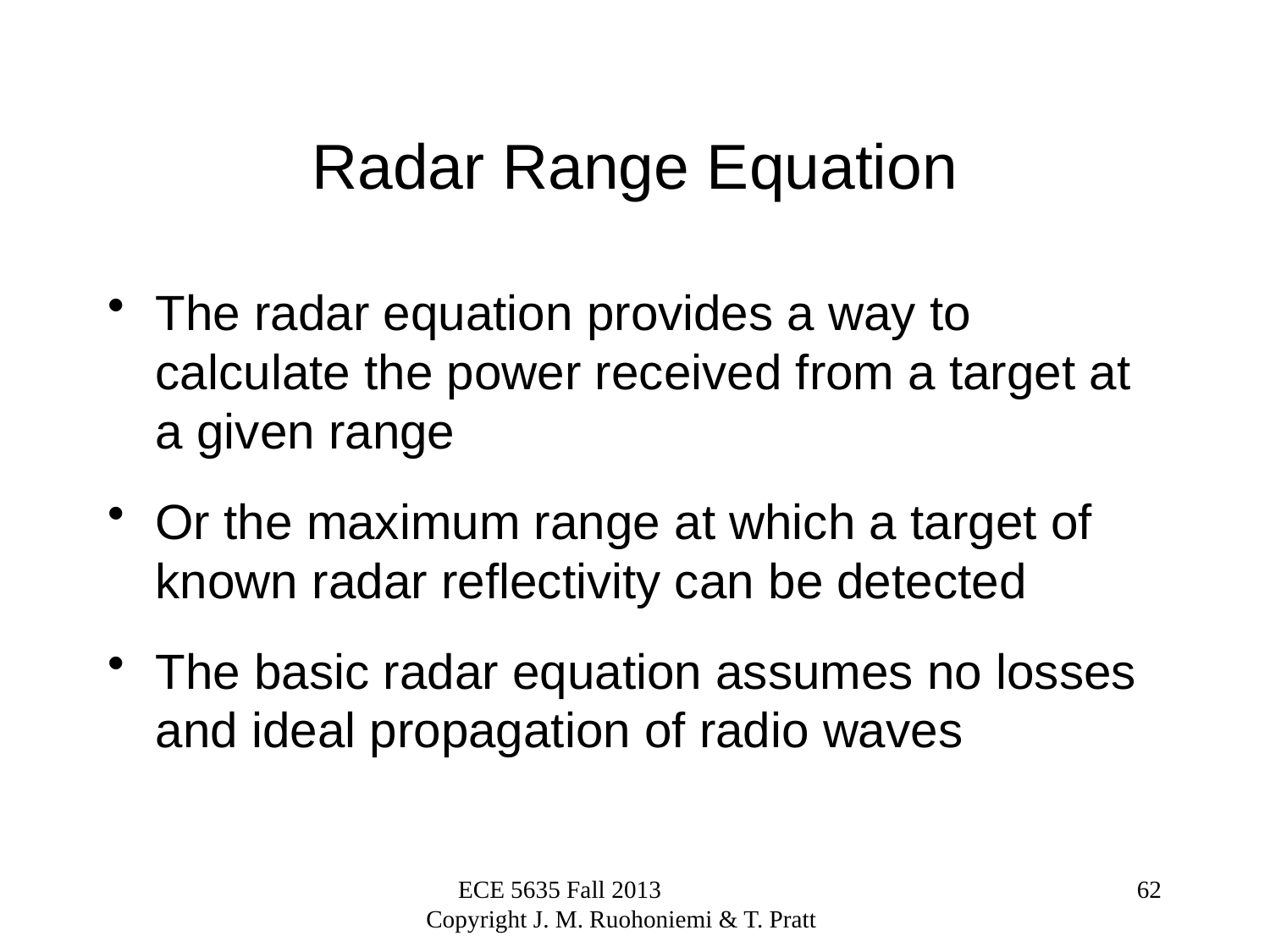

# Radar Range Equation
The radar equation provides a way to calculate the power received from a target at a given range
Or the maximum range at which a target of known radar reflectivity can be detected
The basic radar equation assumes no losses and ideal propagation of radio waves
ECE 5635 Fall 2013                      Copyright J. M. Ruohoniemi & T. Pratt
62